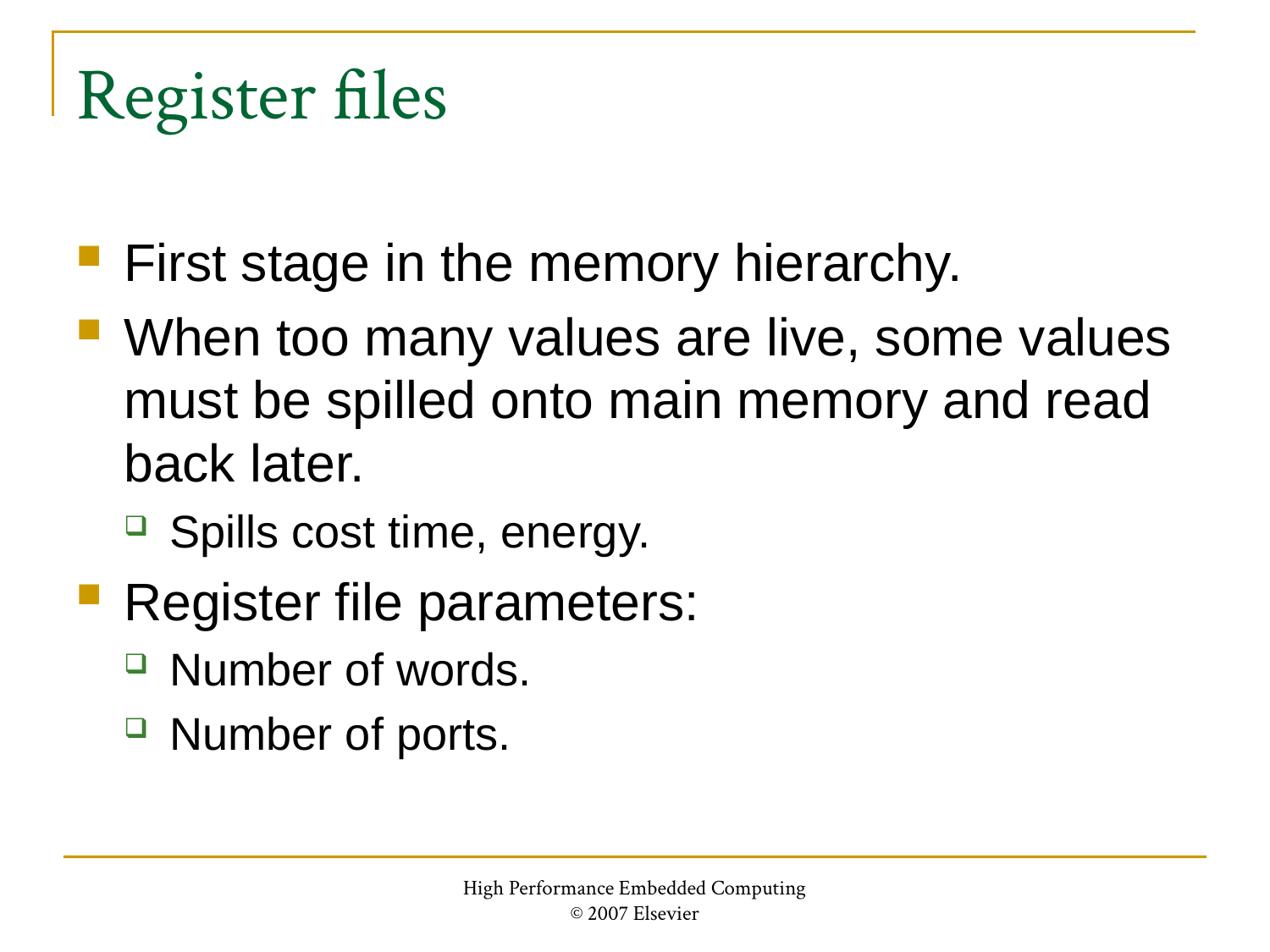

# Register files
First stage in the memory hierarchy.
When too many values are live, some values must be spilled onto main memory and read back later.
Spills cost time, energy.
Register file parameters:
Number of words.
Number of ports.
High Performance Embedded Computing
© 2007 Elsevier